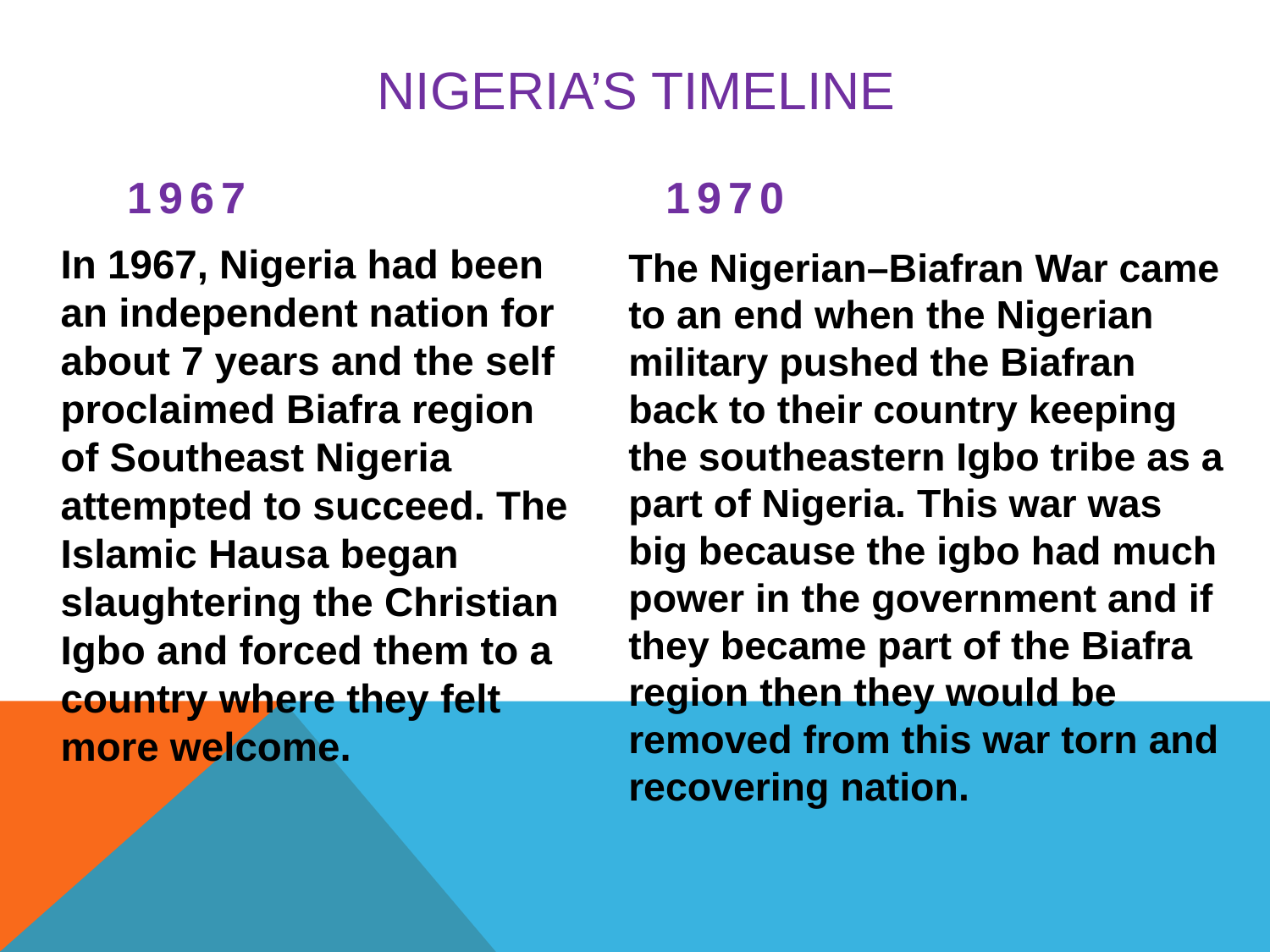

# Nigeria’s Timeline
1967
1970
	In 1967, Nigeria had been an independent nation for about 7 years and the self proclaimed Biafra region of Southeast Nigeria attempted to succeed. The Islamic Hausa began slaughtering the Christian Igbo and forced them to a country where they felt more welcome.
	The Nigerian–Biafran War came to an end when the Nigerian military pushed the Biafran back to their country keeping the southeastern Igbo tribe as a part of Nigeria. This war was big because the igbo had much power in the government and if they became part of the Biafra region then they would be removed from this war torn and recovering nation.